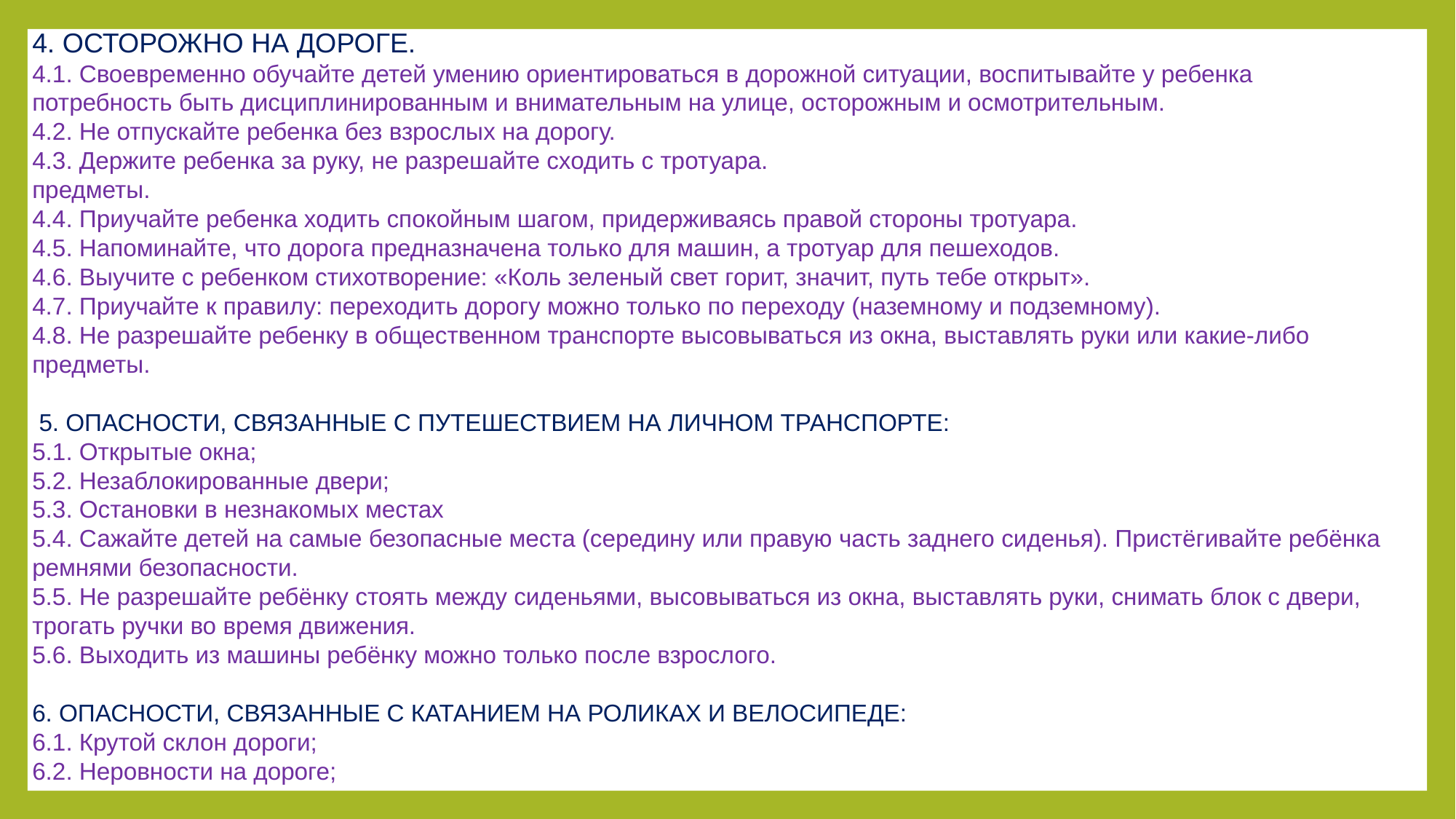

4. ОСТОРОЖНО НА ДОРОГЕ.
4.1. Своевременно обучайте детей умению ориентироваться в дорожной ситуации, воспитывайте у ребенка потребность быть дисциплинированным и внимательным на улице, осторожным и осмотрительным.
4.2. Не отпускайте ребенка без взрослых на дорогу.
4.3. Держите ребенка за руку, не разрешайте сходить с тротуара.
предметы.
4.4. Приучайте ребенка ходить спокойным шагом, придерживаясь правой стороны тротуара.
4.5. Напоминайте, что дорога предназначена только для машин, а тротуар для пешеходов.
4.6. Выучите с ребенком стихотворение: «Коль зеленый свет горит, значит, путь тебе открыт».
4.7. Приучайте к правилу: переходить дорогу можно только по переходу (наземному и подземному).
4.8. Не разрешайте ребенку в общественном транспорте высовываться из окна, выставлять руки или какие-либо предметы.

 5. ОПАСНОСТИ, СВЯЗАННЫЕ С ПУТЕШЕСТВИЕМ НА ЛИЧНОМ ТРАНСПОРТЕ:
5.1. Открытые окна;
5.2. Незаблокированные двери;
5.3. Остановки в незнакомых местах
5.4. Сажайте детей на самые безопасные места (середину или правую часть заднего сиденья). Пристёгивайте ребёнка ремнями безопасности.
5.5. Не разрешайте ребёнку стоять между сиденьями, высовываться из окна, выставлять руки, снимать блок с двери, трогать ручки во время движения.
5.6. Выходить из машины ребёнку можно только после взрослого.

6. ОПАСНОСТИ, СВЯЗАННЫЕ С КАТАНИЕМ НА РОЛИКАХ И ВЕЛОСИПЕДЕ:
6.1. Крутой склон дороги;
6.2. Неровности на дороге;